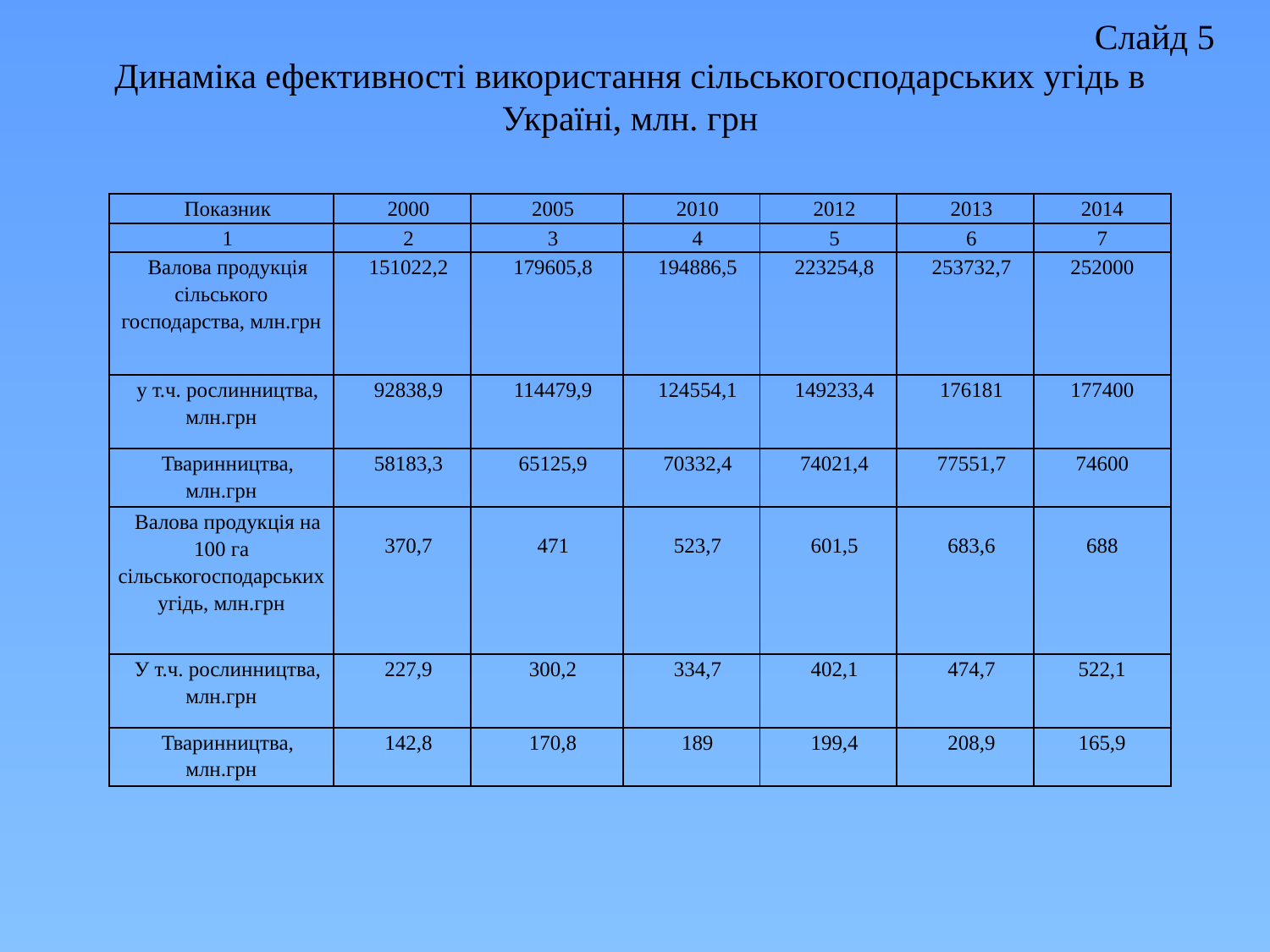

# Слайд 5
Динаміка ефективності використання сільськогосподарських угідь в Україні, млн. грн

| Показник | 2000 | 2005 | 2010 | 2012 | 2013 | 2014 |
| --- | --- | --- | --- | --- | --- | --- |
| 1 | 2 | 3 | 4 | 5 | 6 | 7 |
| Валова продукція сільського господарства, млн.грн | 151022,2 | 179605,8 | 194886,5 | 223254,8 | 253732,7 | 252000 |
| у т.ч. рослинництва, млн.грн | 92838,9 | 114479,9 | 124554,1 | 149233,4 | 176181 | 177400 |
| Тваринництва, млн.грн | 58183,3 | 65125,9 | 70332,4 | 74021,4 | 77551,7 | 74600 |
| Валова продукція на 100 га сільськогосподарських угідь, млн.грн | 370,7 | 471 | 523,7 | 601,5 | 683,6 | 688 |
| У т.ч. рослинництва, млн.грн | 227,9 | 300,2 | 334,7 | 402,1 | 474,7 | 522,1 |
| Тваринництва, млн.грн | 142,8 | 170,8 | 189 | 199,4 | 208,9 | 165,9 |